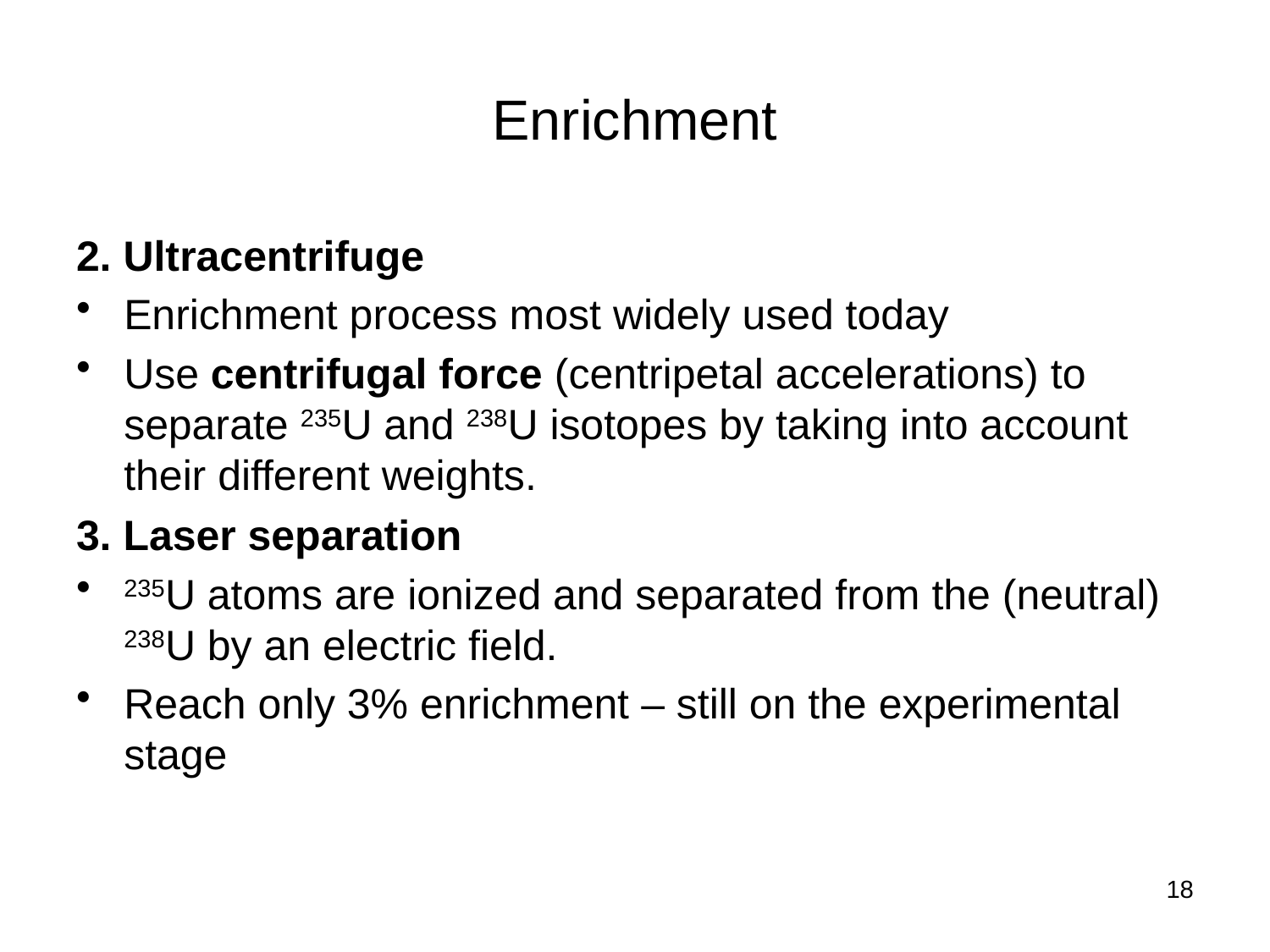

# Enrichment
2. Ultracentrifuge
Enrichment process most widely used today
Use centrifugal force (centripetal accelerations) to separate 235U and 238U isotopes by taking into account their different weights.
3. Laser separation
235U atoms are ionized and separated from the (neutral) 238U by an electric field.
Reach only 3% enrichment – still on the experimental stage
18